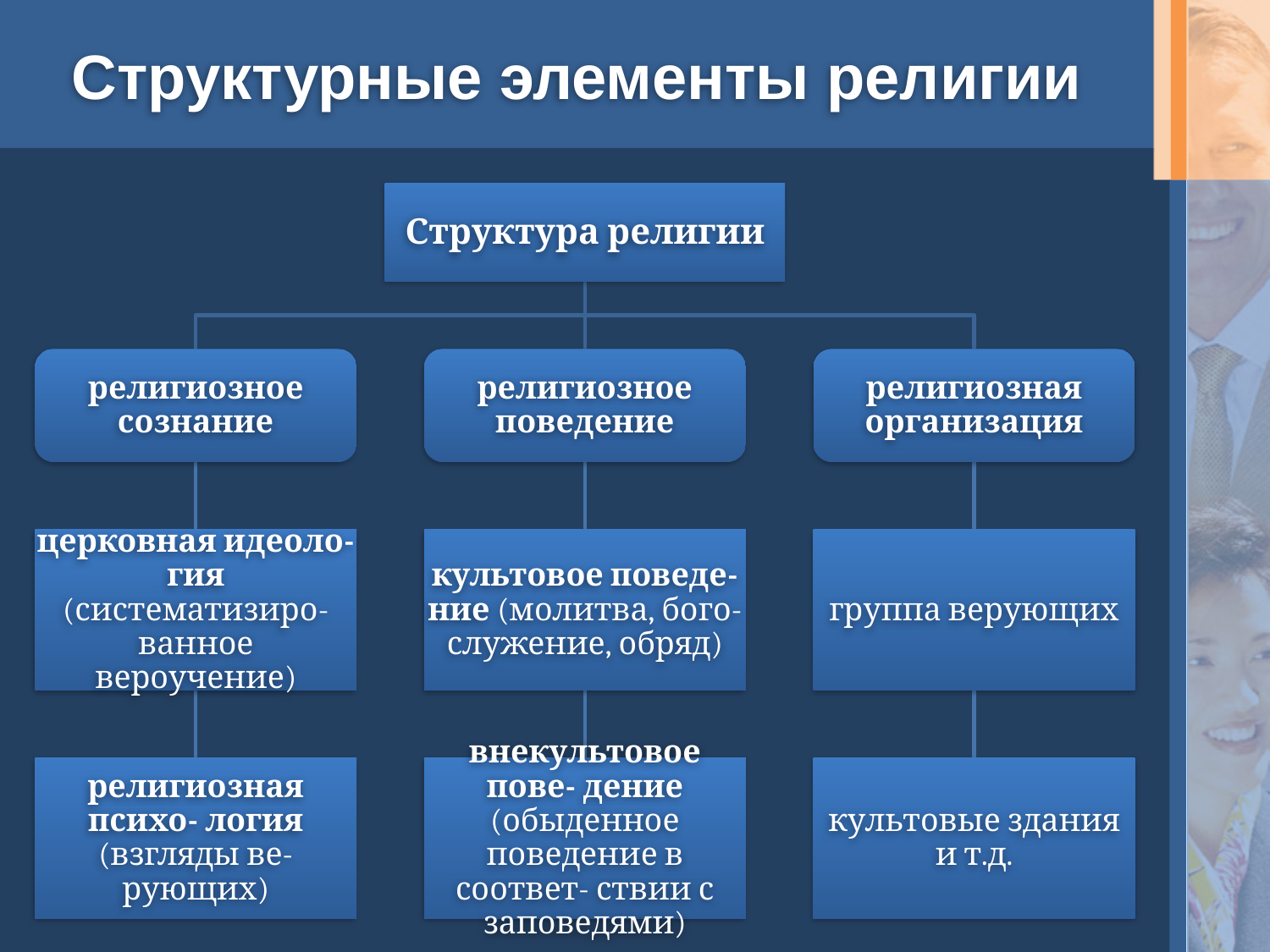

# Структурные элементы религии

Структура религии

религиозное сознание
религиозное поведение
религиозная организация

церковная идеоло- гия (систематизиро- ванное вероучение)

культовое поведе- ние (молитва, бого- служение, обряд)

группа верующих

религиозная психо- логия (взгляды ве- рующих)

внекультовое пове- дение (обыденное поведение в соответ- ствии с заповедями)

культовые здания и т.д.